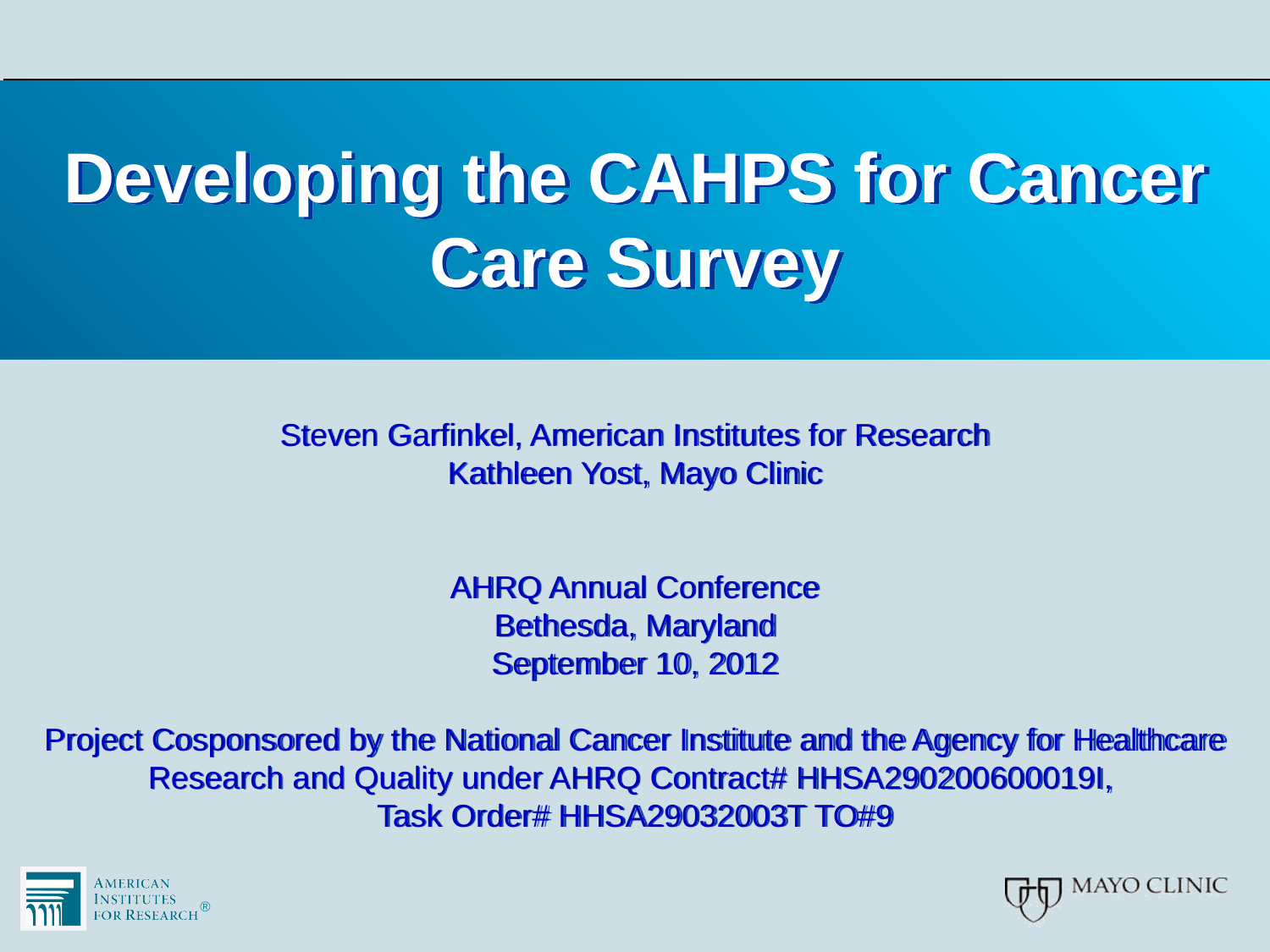

Developing the CAHPS for Cancer Care Survey

Steven Garfinkel, American Institutes for Research
Kathleen Yost, Mayo Clinic

AHRQ Annual Conference
Bethesda, Maryland
September 10, 2012

Project Cosponsored by the National Cancer Institute and the Agency for Healthcare Research and Quality under AHRQ Contract# HHSA290200600019I,
Task Order# HHSA29032003T TO#9